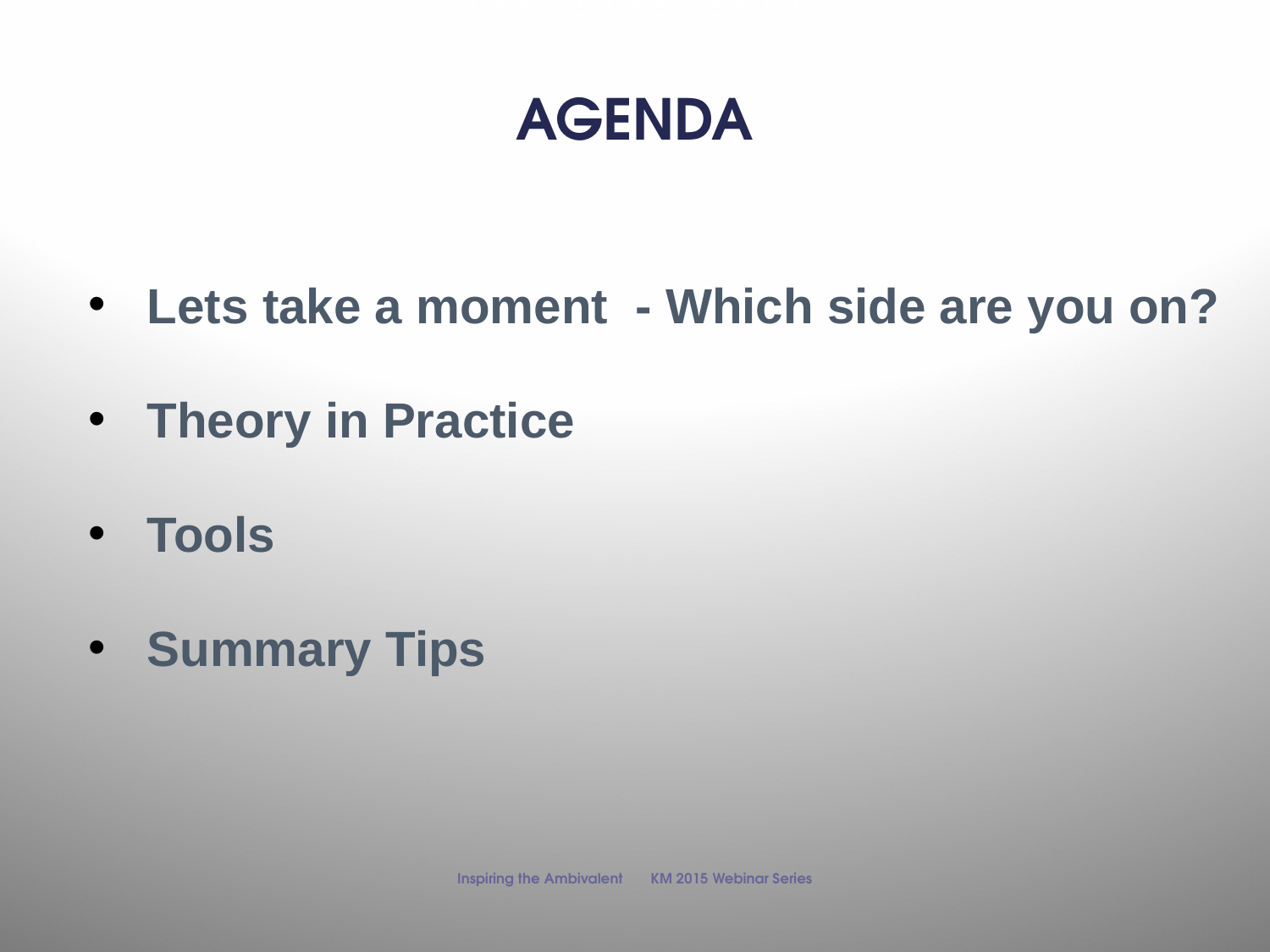

# AGENDA

   Lets take a moment  - Which side are you on?

   Theory in Practice

   Tools

   Summary Tips

Inspiring the Ambivalent       KM 2015 Webinar Series